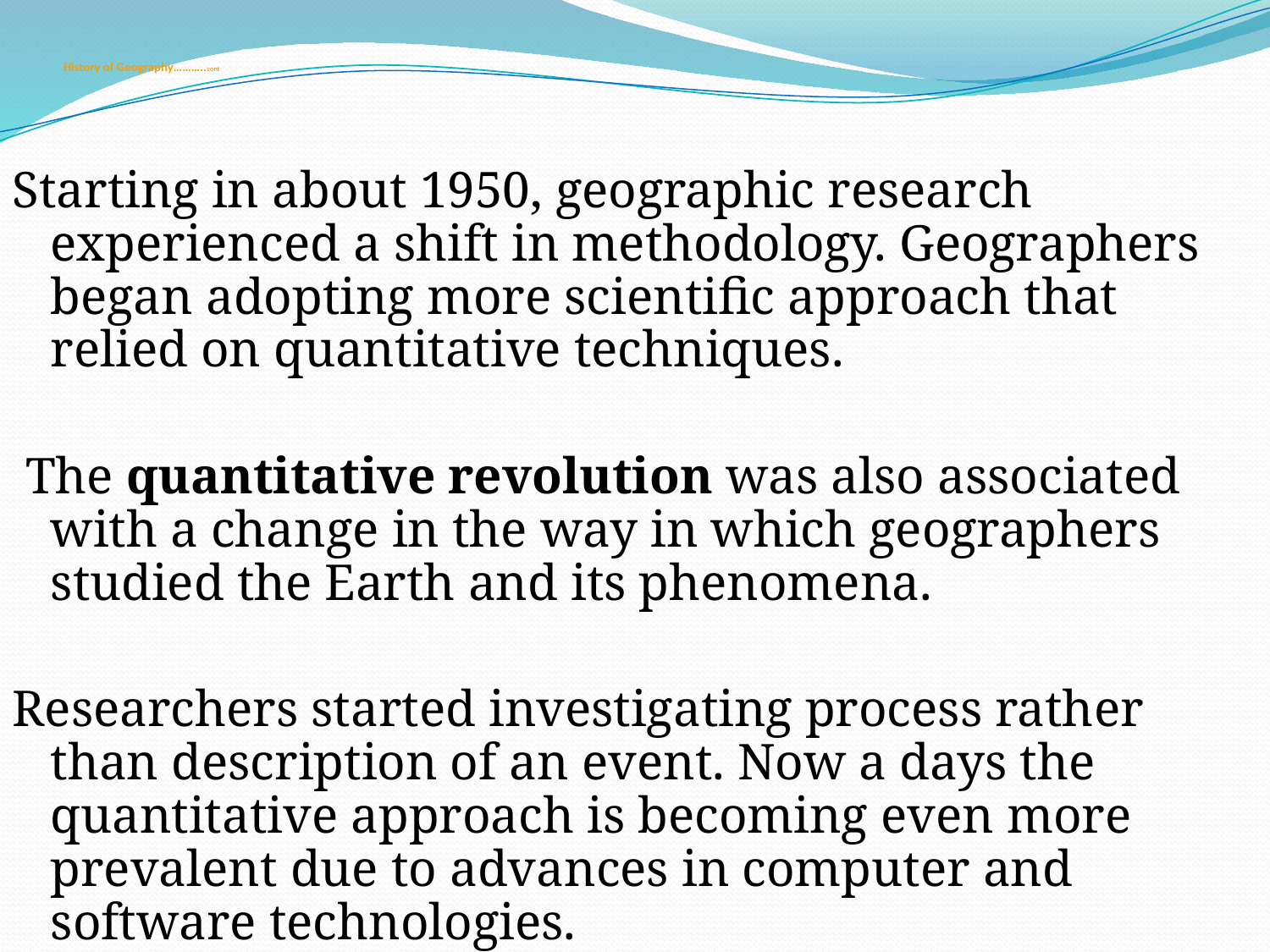

# History of Geography………..cont
Starting in about 1950, geographic research experienced a shift in methodology. Geographers began adopting more scientific approach that relied on quantitative techniques.

 The quantitative revolution was also associated with a change in the way in which geographers studied the Earth and its phenomena.

Researchers started investigating process rather than description of an event. Now a days the quantitative approach is becoming even more prevalent due to advances in computer and software technologies.